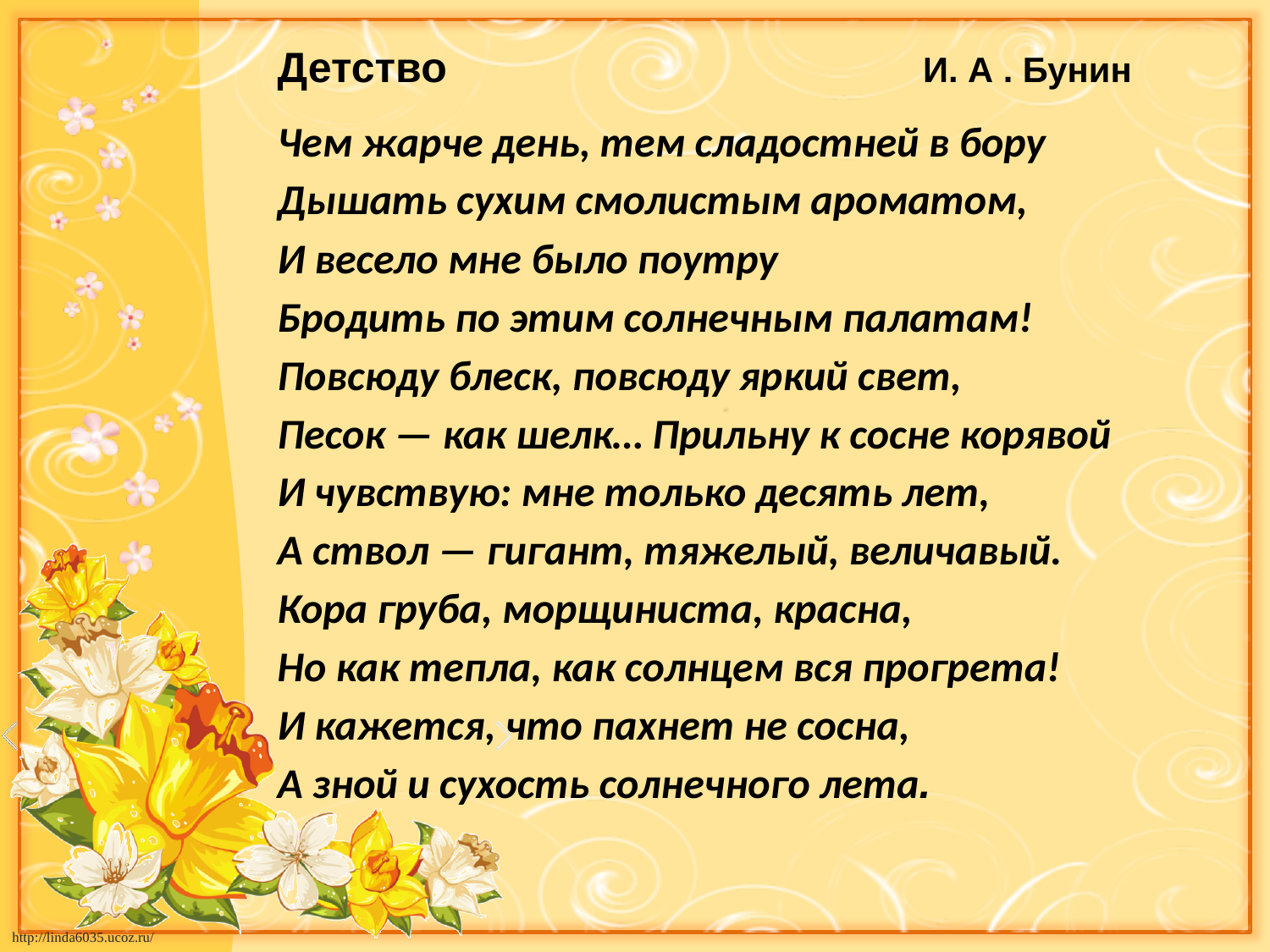

Детство                                                                           И. А . Бунин
Чем жарче день, тем сладостней в бору
Дышать сухим смолистым ароматом,
И весело мне было поутру
Бродить по этим солнечным палатам!
Повсюду блеск, повсюду яркий свет,
Песок — как шелк… Прильну к сосне корявой
И чувствую: мне только десять лет,
А ствол — гигант, тяжелый, величавый.
Кора груба, морщиниста, красна,
Но как тепла, как солнцем вся прогрета!
И кажется, что пахнет не сосна,
А зной и сухость солнечного лета.